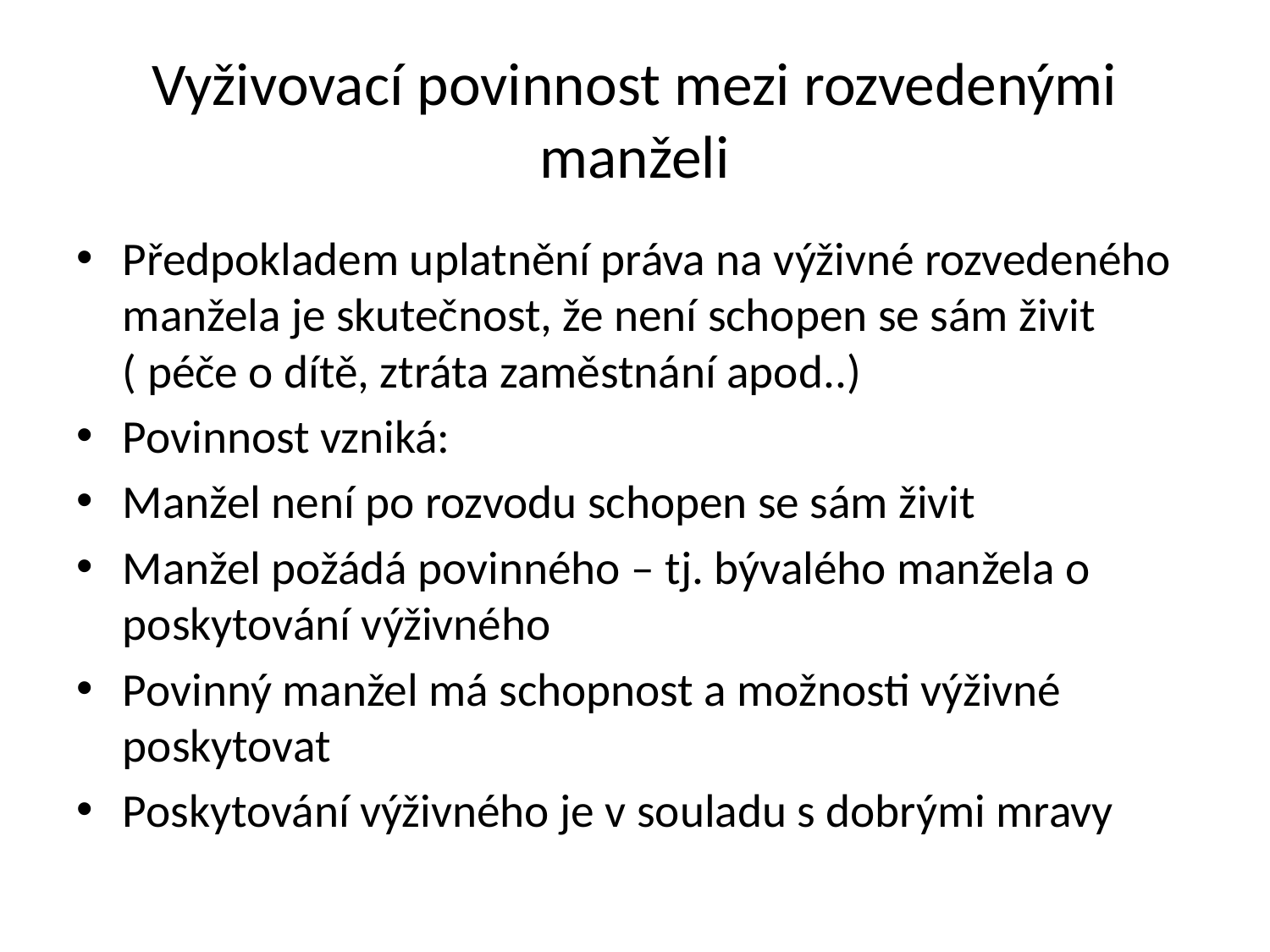

# Vyživovací povinnost mezi rozvedenými manželi
Předpokladem uplatnění práva na výživné rozvedeného manžela je skutečnost, že není schopen se sám živit ( péče o dítě, ztráta zaměstnání apod..)
Povinnost vzniká:
Manžel není po rozvodu schopen se sám živit
Manžel požádá povinného – tj. bývalého manžela o poskytování výživného
Povinný manžel má schopnost a možnosti výživné poskytovat
Poskytování výživného je v souladu s dobrými mravy